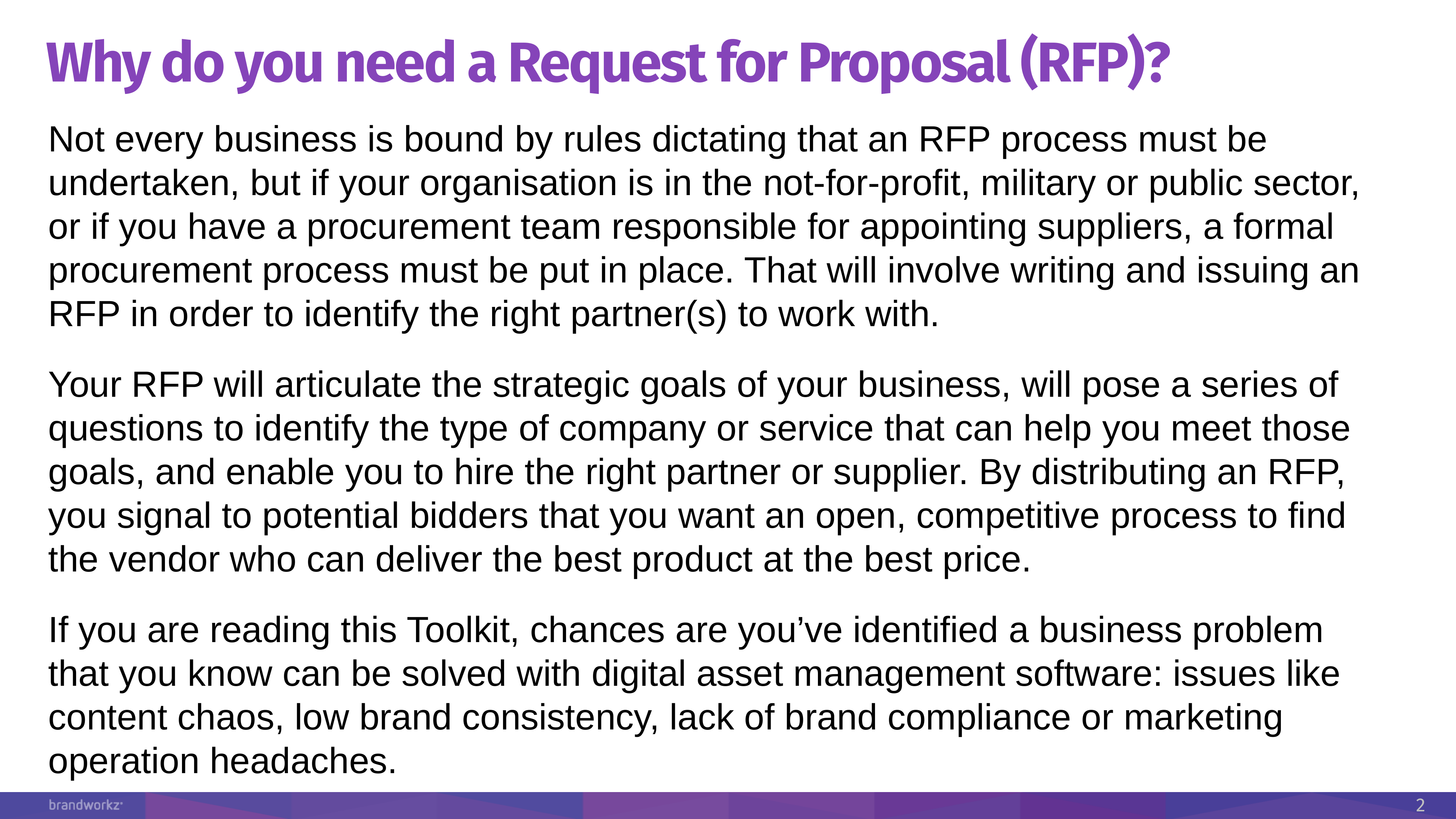

# Why do you need a Request for Proposal (RFP)?
Not every business is bound by rules dictating that an RFP process must be undertaken, but if your organisation is in the not-for-profit, military or public sector, or if you have a procurement team responsible for appointing suppliers, a formal procurement process must be put in place. That will involve writing and issuing an RFP in order to identify the right partner(s) to work with.
Your RFP will articulate the strategic goals of your business, will pose a series of questions to identify the type of company or service that can help you meet those goals, and enable you to hire the right partner or supplier. By distributing an RFP, you signal to potential bidders that you want an open, competitive process to find the vendor who can deliver the best product at the best price.
If you are reading this Toolkit, chances are you’ve identified a business problem that you know can be solved with digital asset management software: issues like content chaos, low brand consistency, lack of brand compliance or marketing operation headaches.